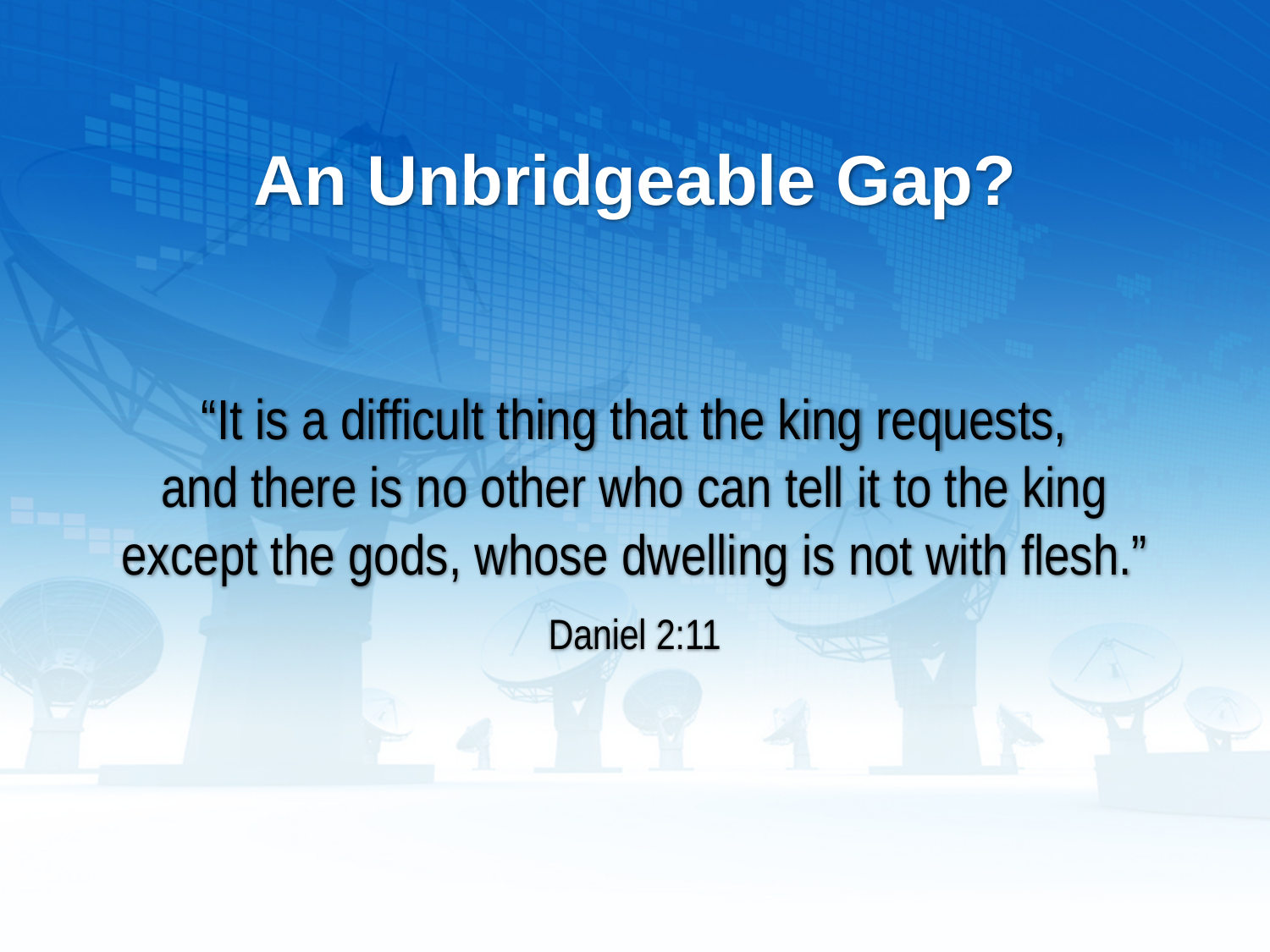

# An Unbridgeable Gap?
“It is a difficult thing that the king requests,
and there is no other who can tell it to the king
except the gods, whose dwelling is not with flesh.”
Daniel 2:11